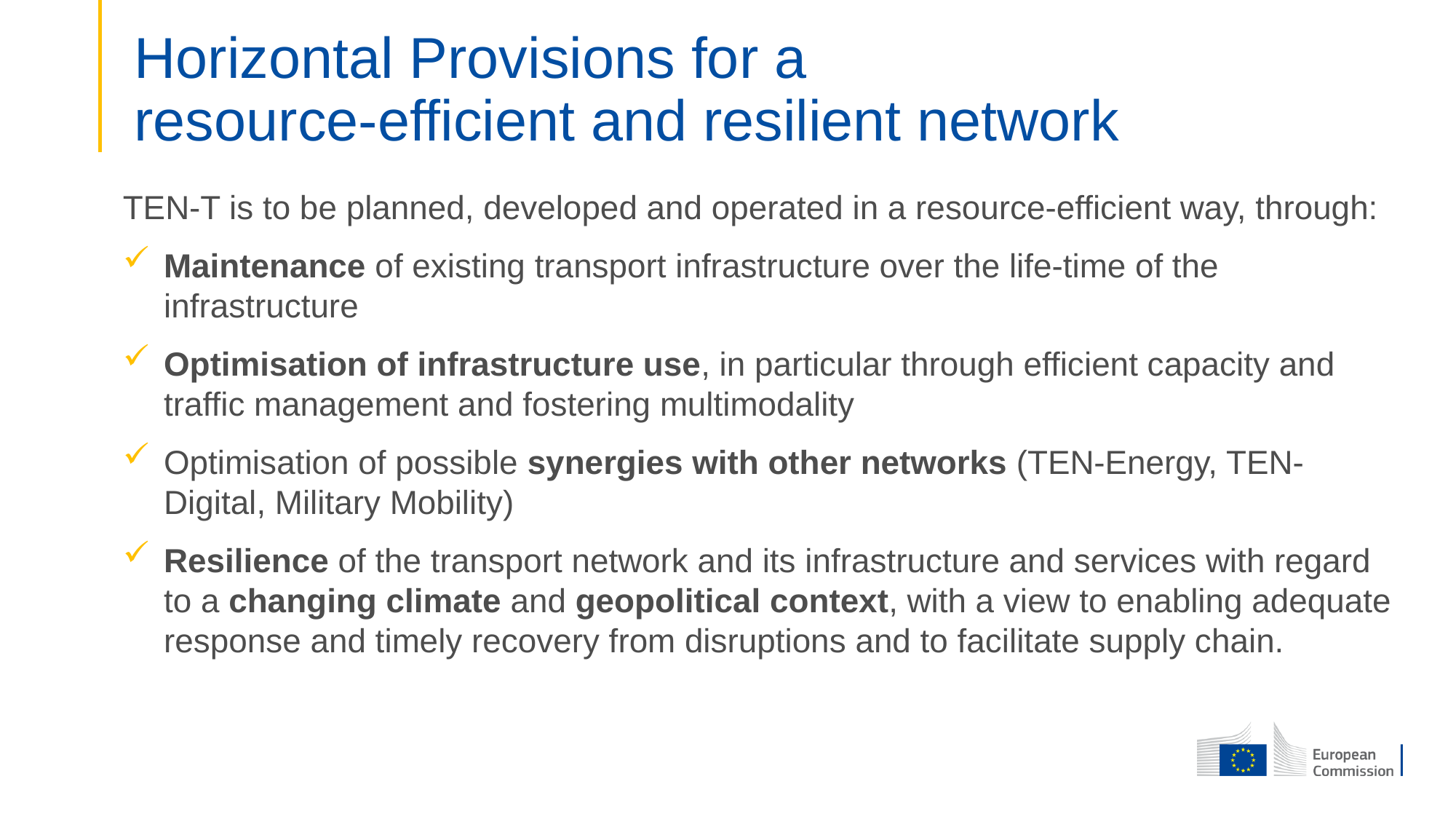

# Horizontal Provisions for a resource-efficient and resilient network
TEN-T is to be planned, developed and operated in a resource-efficient way, through:
Maintenance of existing transport infrastructure over the life-time of the infrastructure
Optimisation of infrastructure use, in particular through efficient capacity and traffic management and fostering multimodality
Optimisation of possible synergies with other networks (TEN-Energy, TEN-Digital, Military Mobility)
Resilience of the transport network and its infrastructure and services with regard to a changing climate and geopolitical context, with a view to enabling adequate response and timely recovery from disruptions and to facilitate supply chain.